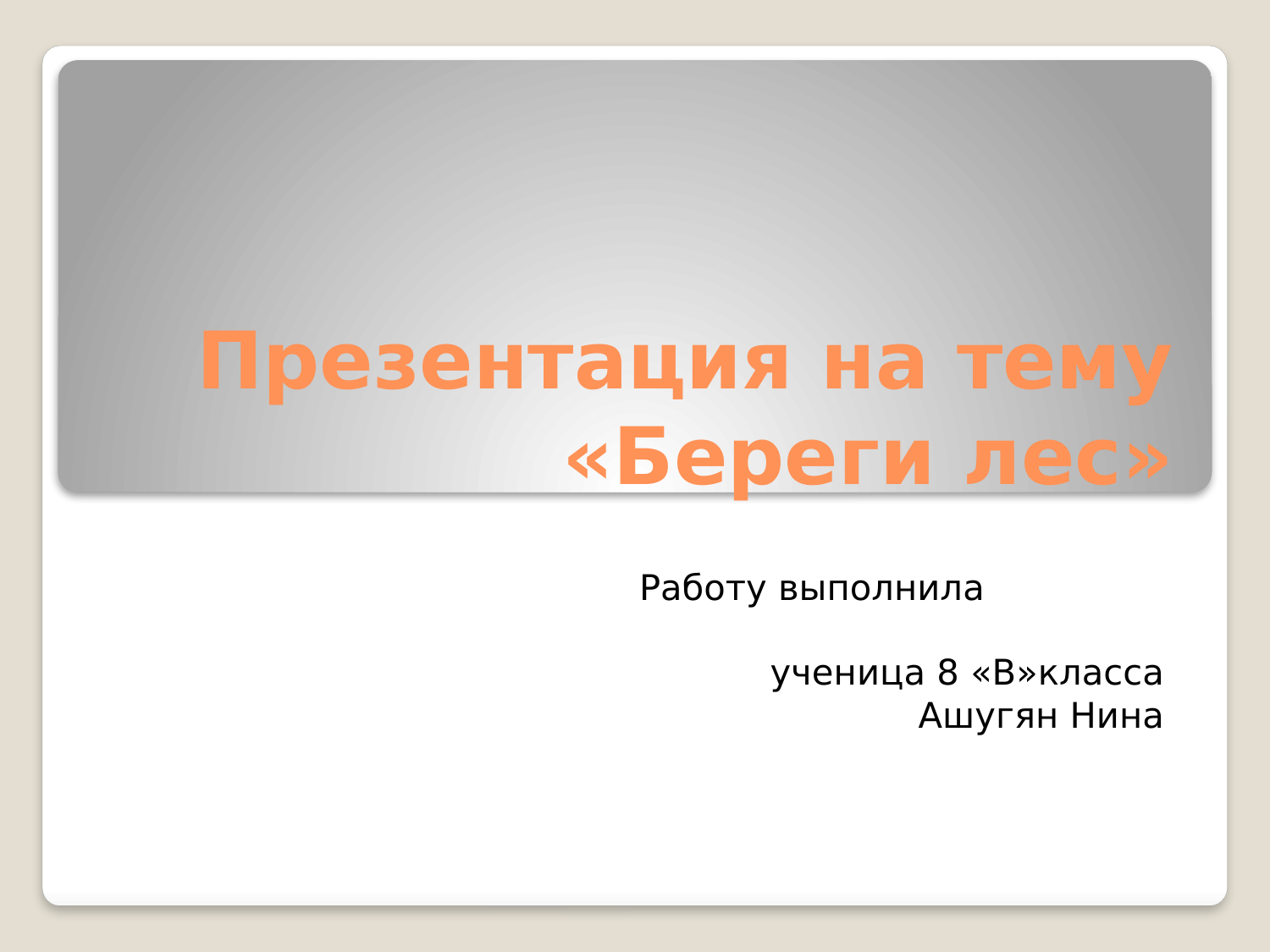

# Презентация на тему «Береги лес»
                            Работу выполнила
                              ученица 8 «В»класса
                              Ашугян Нина